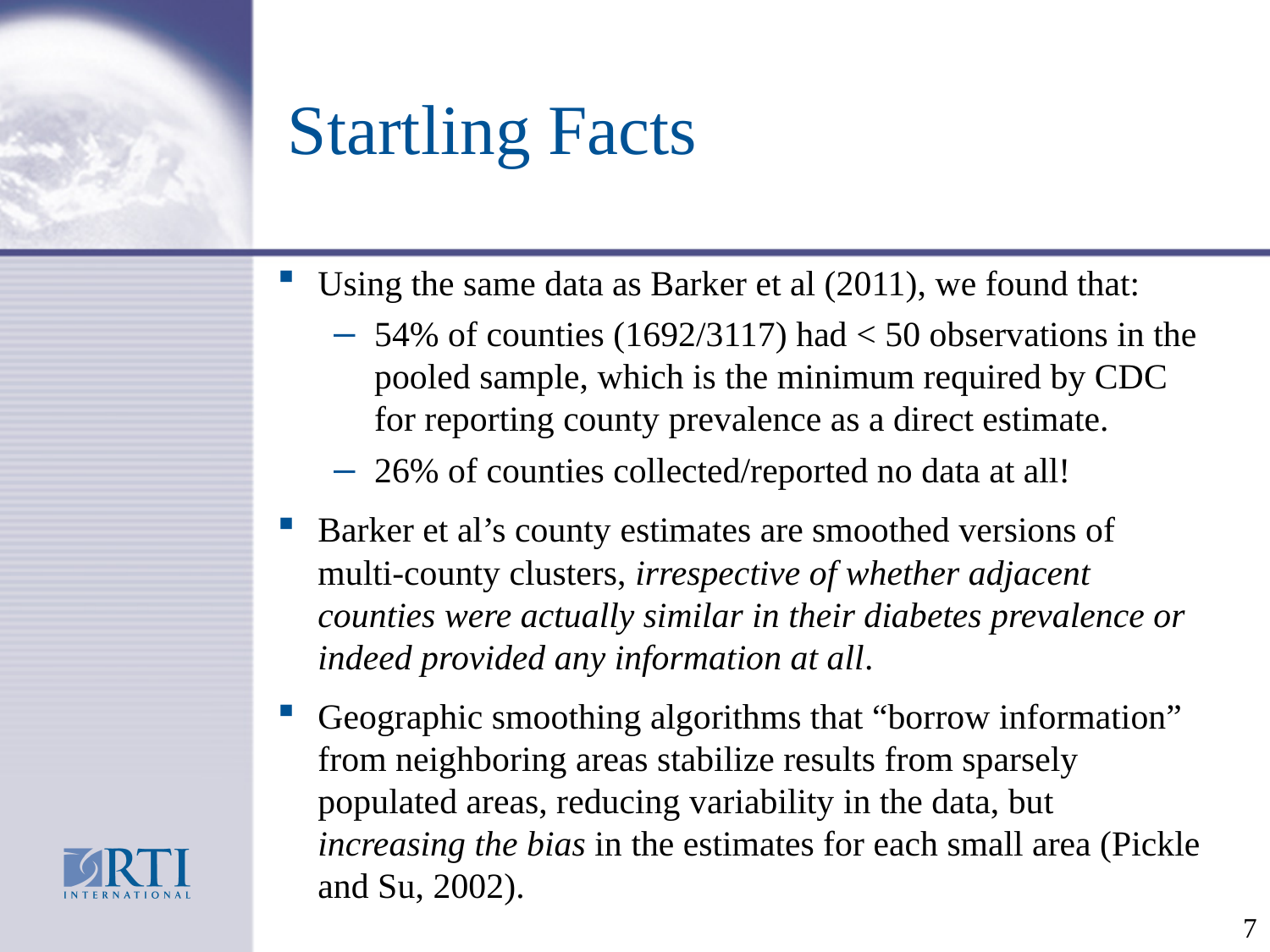

# Startling Facts
Using the same data as Barker et al (2011), we found that:
54% of counties (1692/3117) had < 50 observations in the pooled sample, which is the minimum required by CDC for reporting county prevalence as a direct estimate.
26% of counties collected/reported no data at all!
Barker et al’s county estimates are smoothed versions of multi-county clusters, irrespective of whether adjacent counties were actually similar in their diabetes prevalence or indeed provided any information at all.
Geographic smoothing algorithms that “borrow information” from neighboring areas stabilize results from sparsely populated areas, reducing variability in the data, but increasing the bias in the estimates for each small area (Pickle and Su, 2002).
7